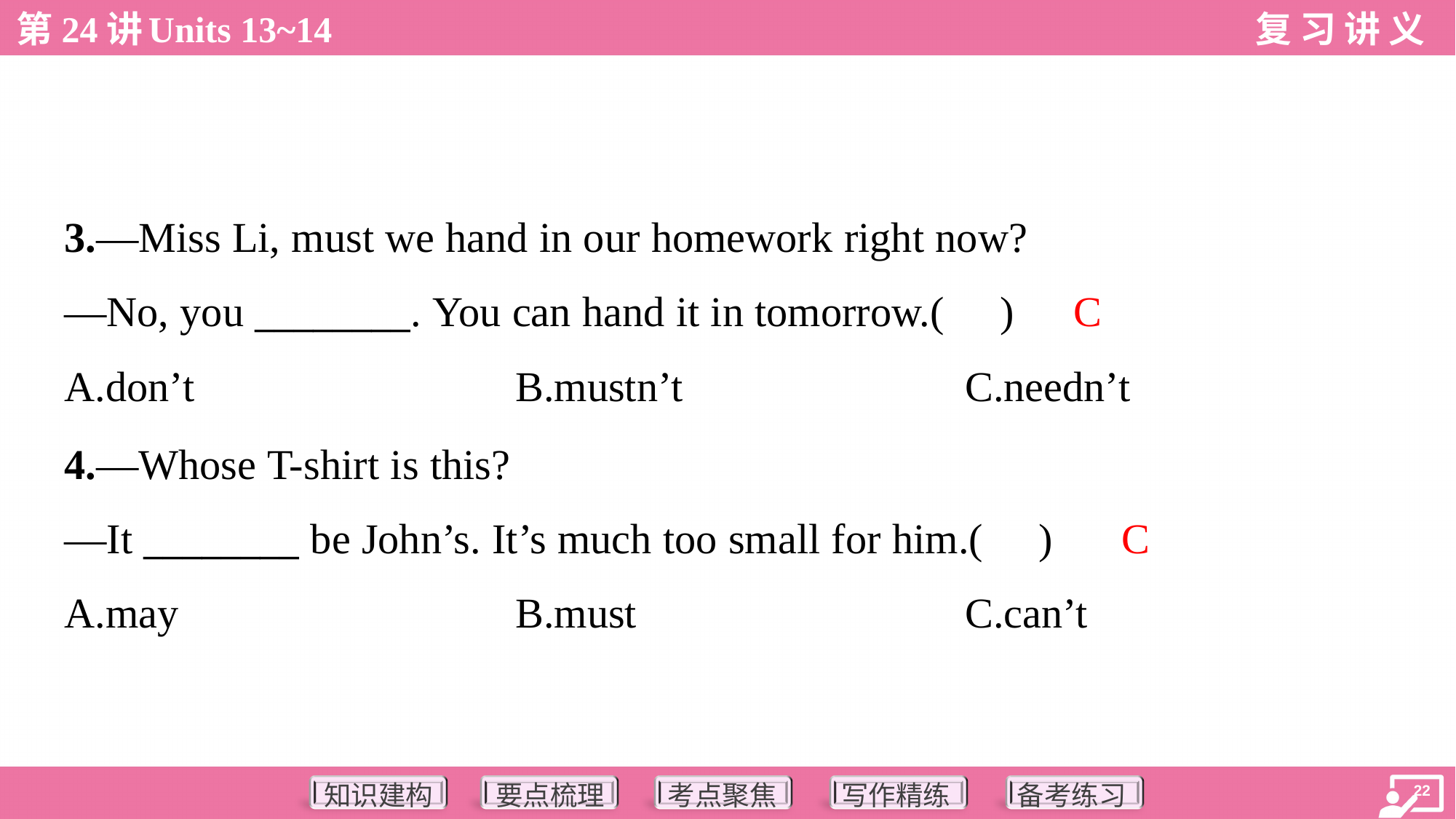

3.—Miss Li, must we hand in our homework right now?
—No, you ________. You can hand it in tomorrow.(     )
C
A.don’t	B.mustn’t	C.needn’t
4.—Whose T-shirt is this?
—It ________ be John’s. It’s much too small for him.(     )
C
A.may	B.must	C.can’t